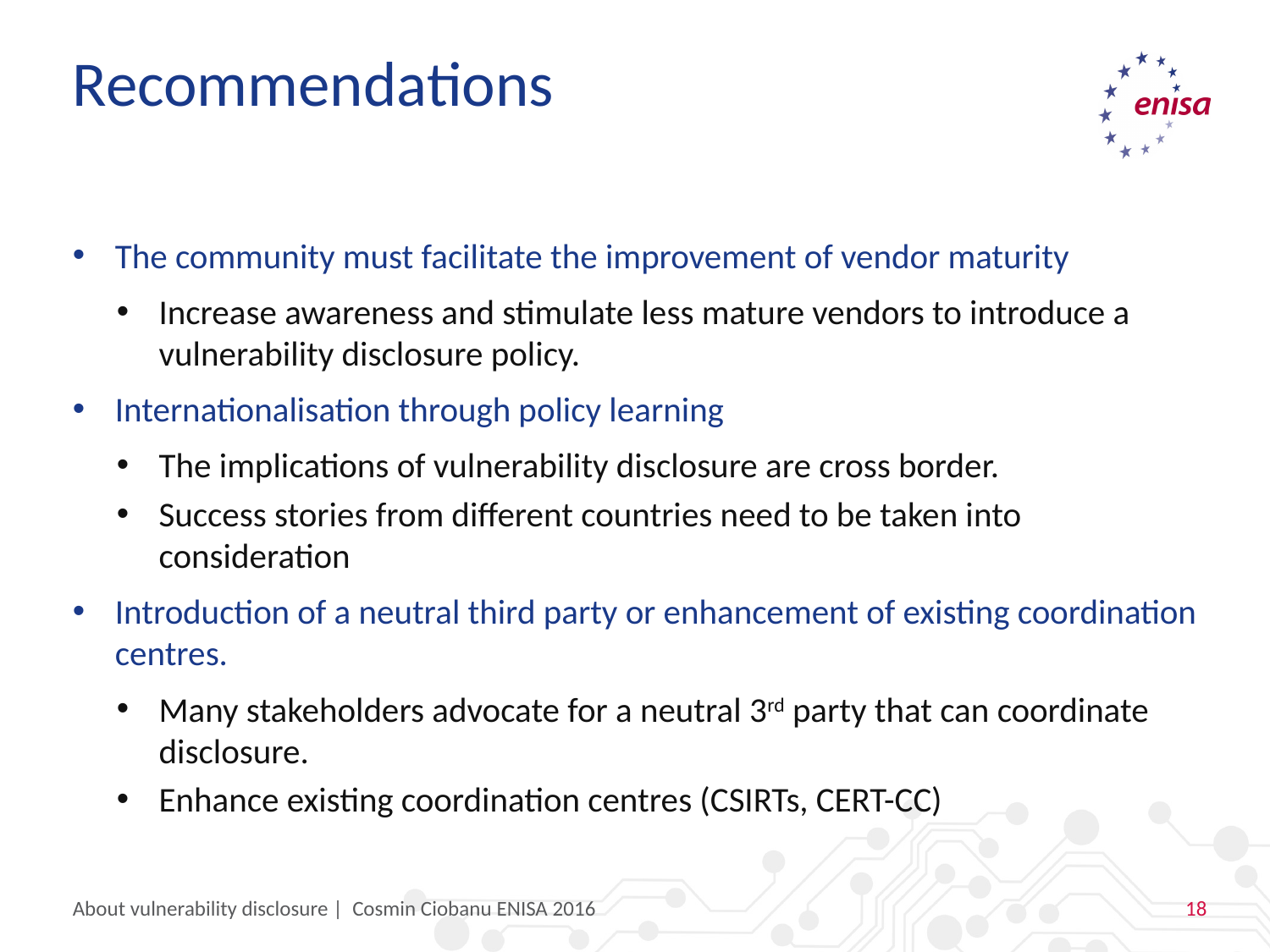

# Recommendations
The community must facilitate the improvement of vendor maturity
Increase awareness and stimulate less mature vendors to introduce a vulnerability disclosure policy.
Internationalisation through policy learning
The implications of vulnerability disclosure are cross border.
Success stories from different countries need to be taken into consideration
Introduction of a neutral third party or enhancement of existing coordination centres.
Many stakeholders advocate for a neutral 3rd party that can coordinate disclosure.
Enhance existing coordination centres (CSIRTs, CERT-CC)

About vulnerability disclosure |  Cosmin Ciobanu ENISA 2016